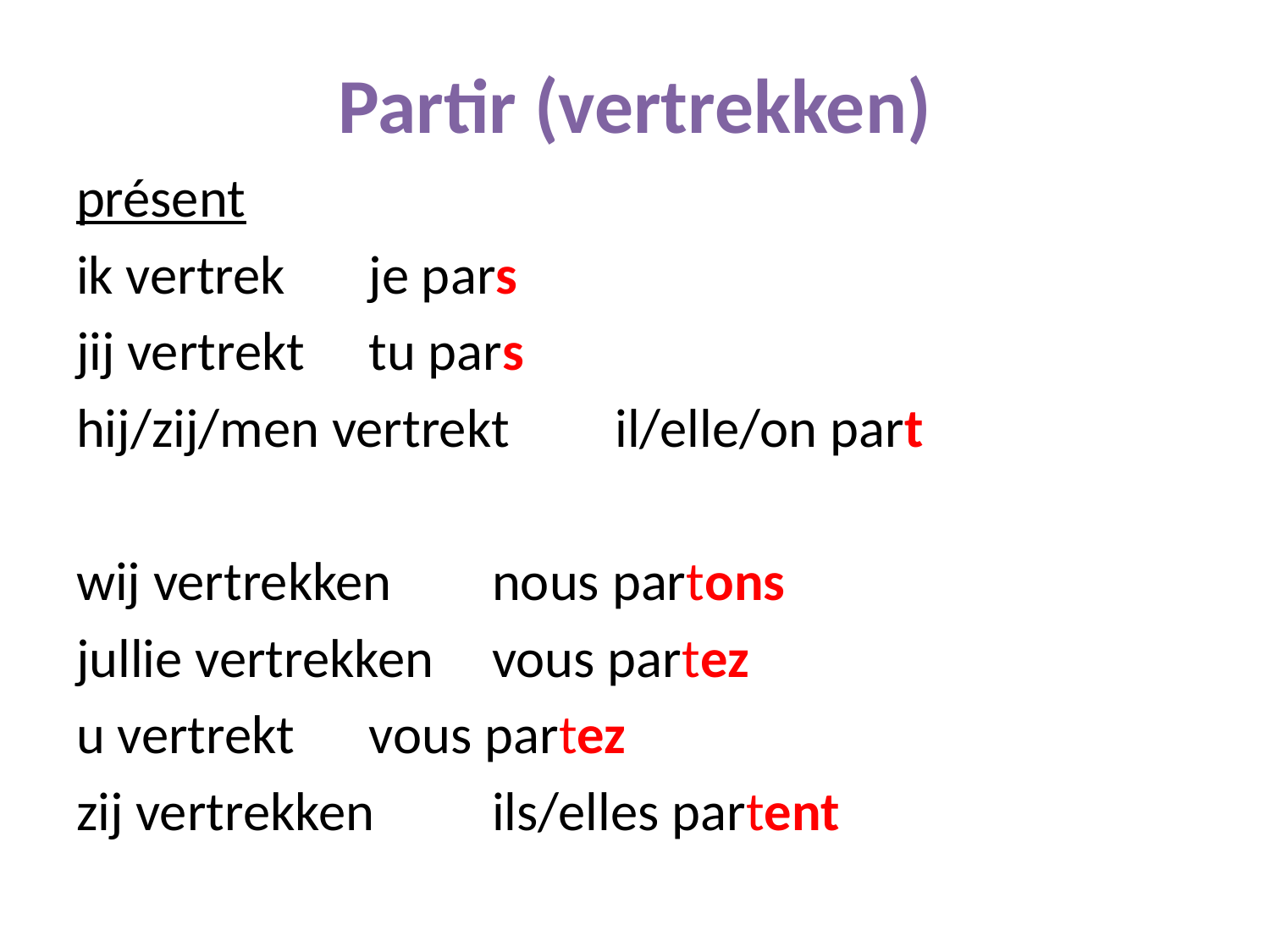

# Partir (vertrekken)
présent
ik vertrek				je pars
jij vertrekt				tu pars
hij/zij/men vertrekt		il/elle/on part

wij vertrekken			nous partons
jullie vertrekken			vous partez
u vertrekt				vous partez
zij vertrekken			ils/elles partent